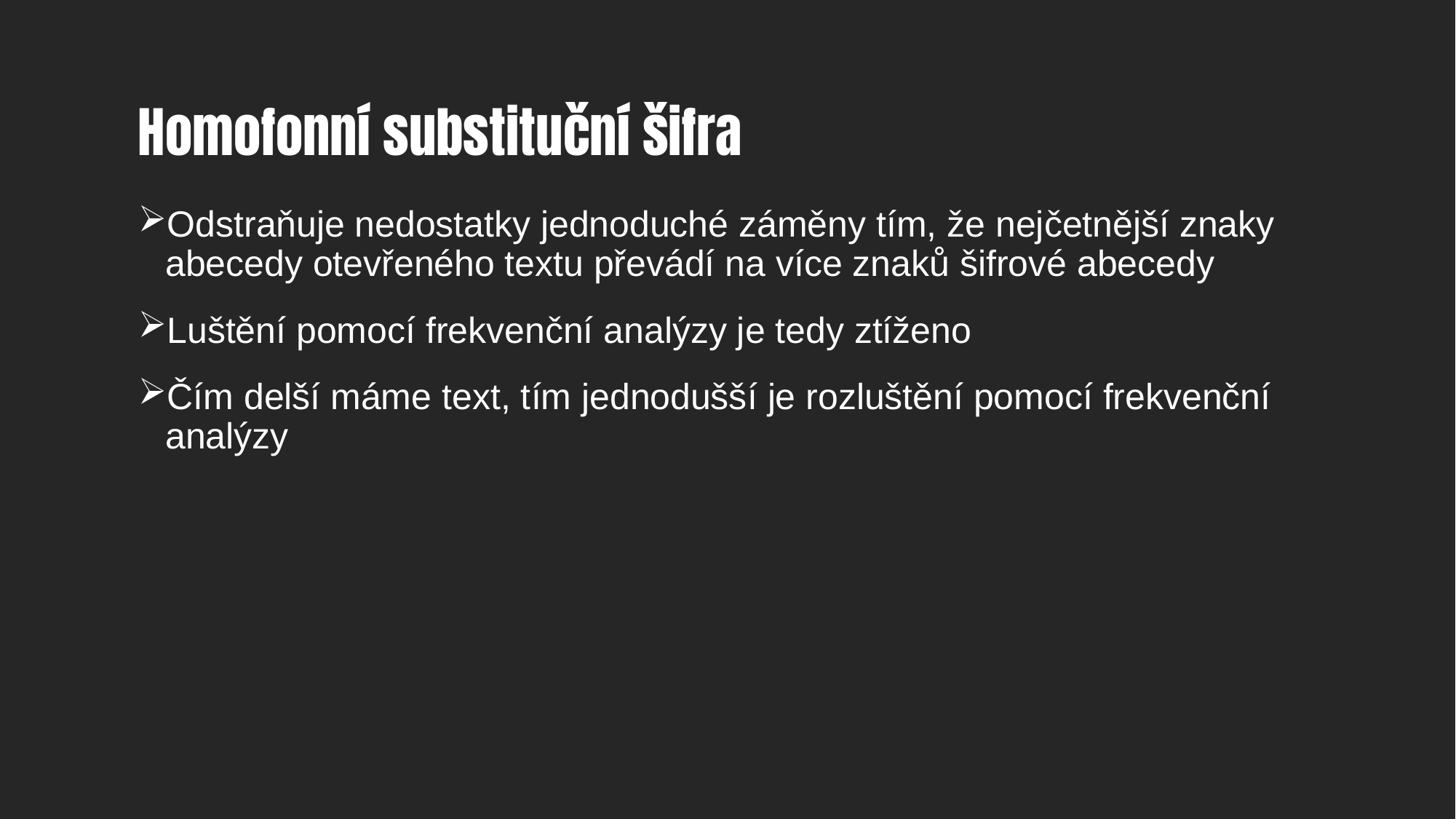

# Homofonní substituční šifra
Odstraňuje nedostatky jednoduché záměny tím, že nejčetnější znaky abecedy otevřeného textu převádí na více znaků šifrové abecedy
Luštění pomocí frekvenční analýzy je tedy ztíženo
Čím delší máme text, tím jednodušší je rozluštění pomocí frekvenční analýzy